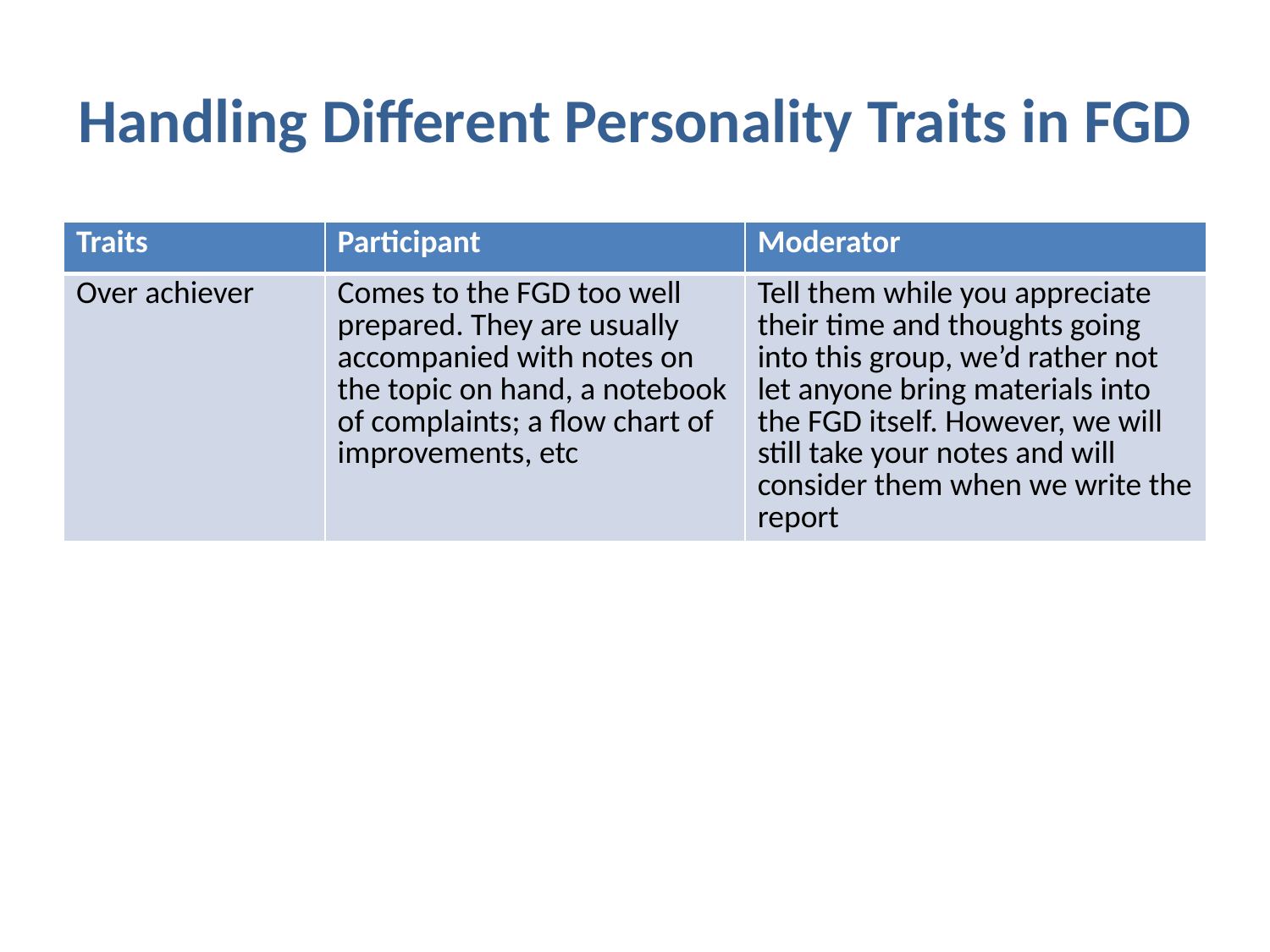

# Handling Different Personality Traits in FGD
| Traits | Participant | Moderator |
| --- | --- | --- |
| Over achiever | Comes to the FGD too well prepared. They are usually accompanied with notes on the topic on hand, a notebook of complaints; a flow chart of improvements, etc | Tell them while you appreciate their time and thoughts going into this group, we’d rather not let anyone bring materials into the FGD itself. However, we will still take your notes and will consider them when we write the report |